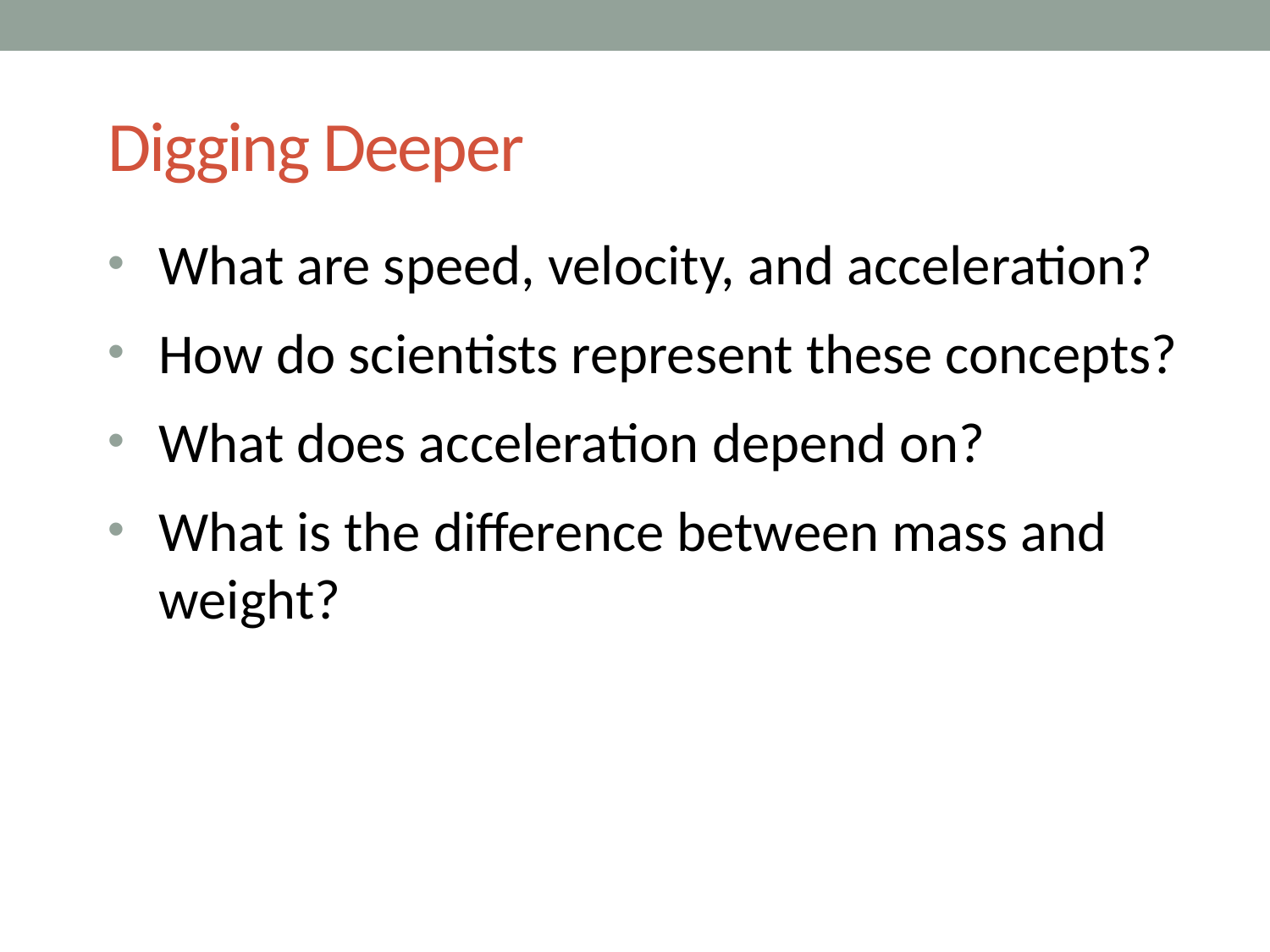

# Digging Deeper
What are speed, velocity, and acceleration?
How do scientists represent these concepts?
What does acceleration depend on?
What is the difference between mass and weight?